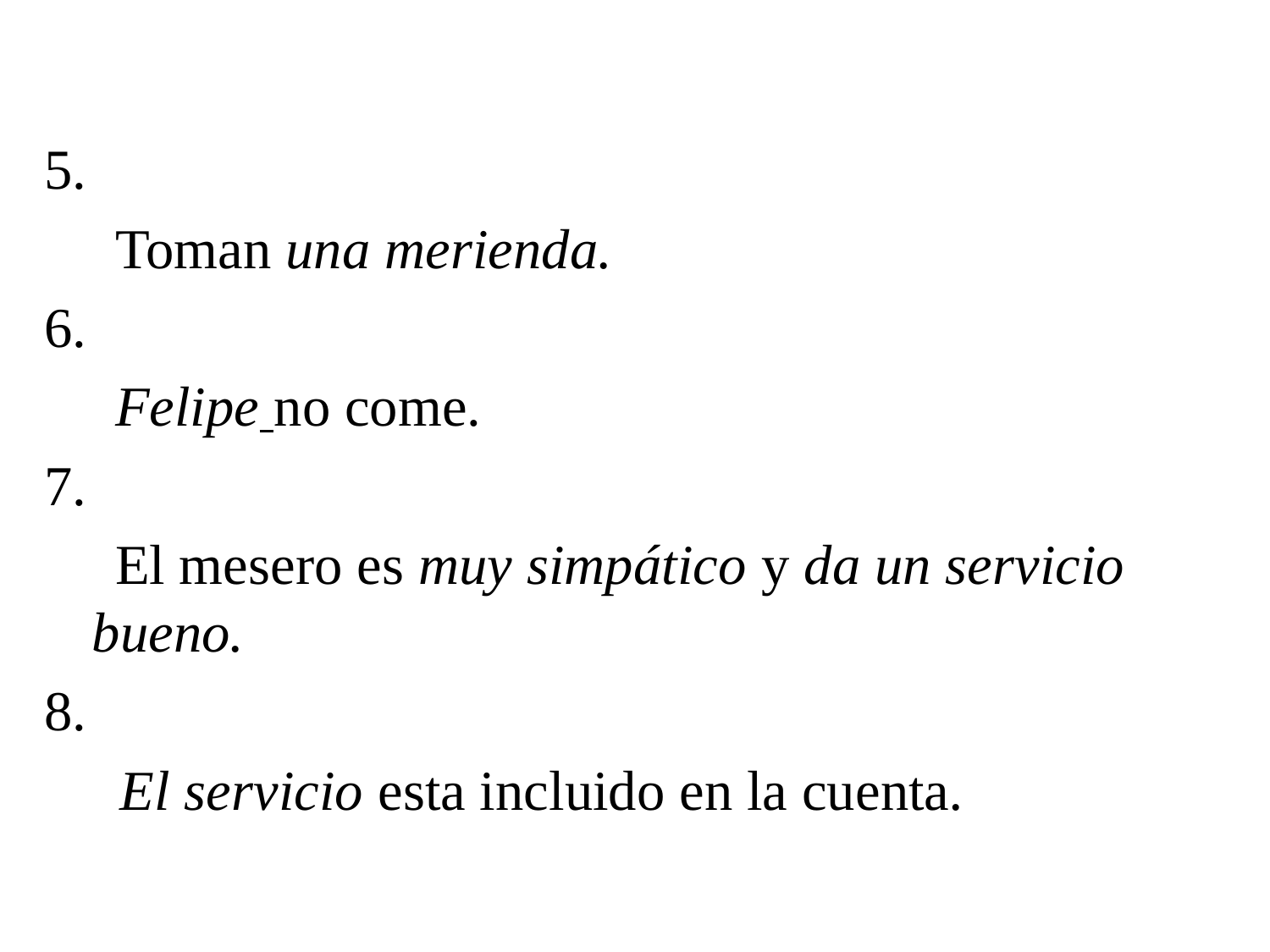

5.
     Toman una merienda.
6.
     Felipe no come.
7.
     El mesero es muy simpático y da un servicio bueno.
8.
	  El servicio esta incluido en la cuenta.